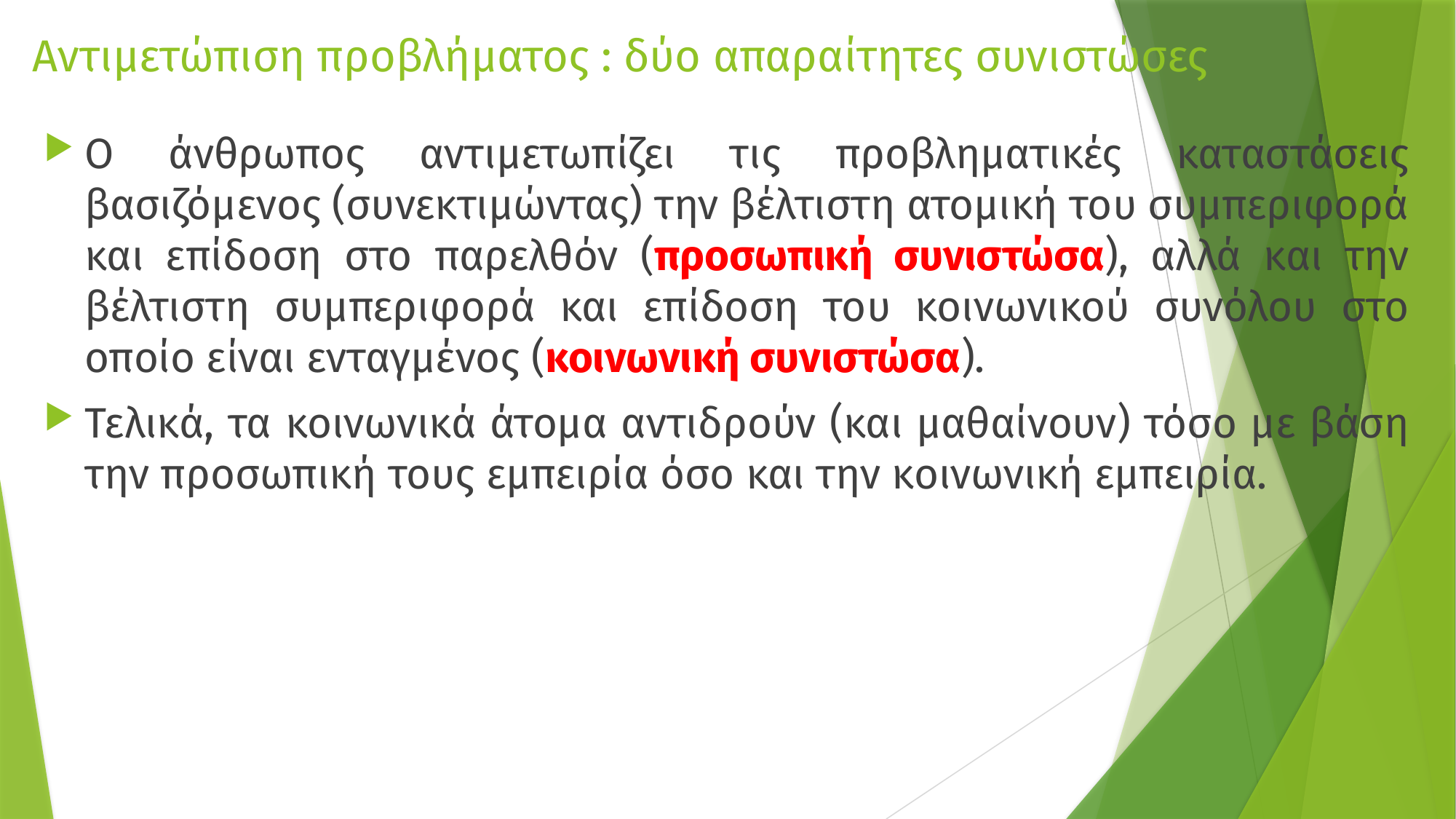

# Αντιμετώπιση προβλήματος : δύο απαραίτητες συνιστώσες
Ο άνθρωπος αντιμετωπίζει τις προβληματικές καταστάσεις βασιζόμενος (συνεκτιμώντας) την βέλτιστη ατομική του συμπεριφορά και επίδοση στο παρελθόν (προσωπική συνιστώσα), αλλά και την βέλτιστη συμπεριφορά και επίδοση του κοινωνικού συνόλου στο οποίο είναι ενταγμένος (κοινωνική συνιστώσα).
Τελικά, τα κοινωνικά άτομα αντιδρούν (και μαθαίνουν) τόσο με βάση την προσωπική τους εμπειρία όσο και την κοινωνική εμπειρία.